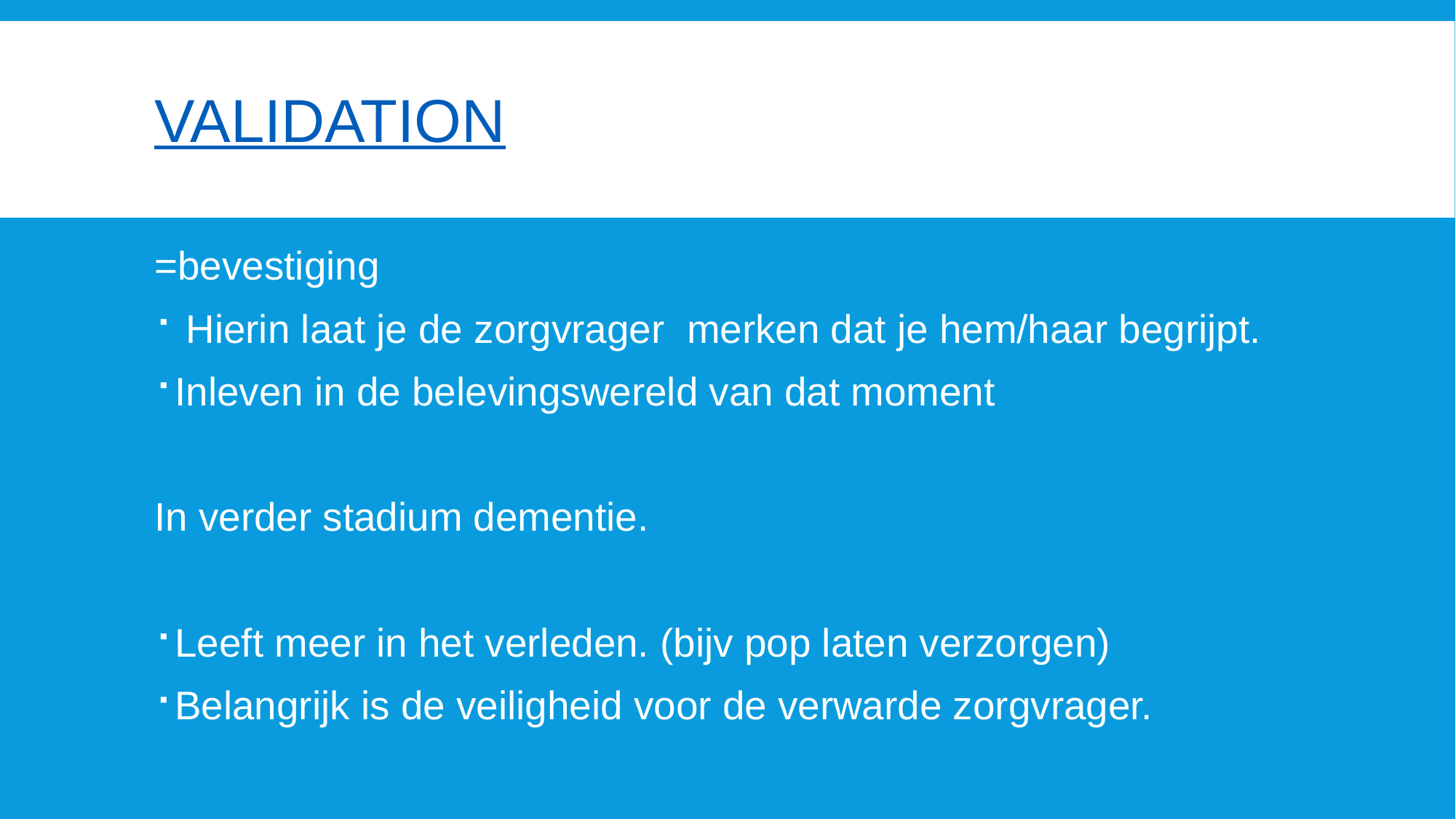

# Validation
=bevestiging
 Hierin laat je de zorgvrager  merken dat je hem/haar begrijpt.
Inleven in de belevingswereld van dat moment

In verder stadium dementie.

Leeft meer in het verleden. (bijv pop laten verzorgen)
Belangrijk is de veiligheid voor de verwarde zorgvrager.